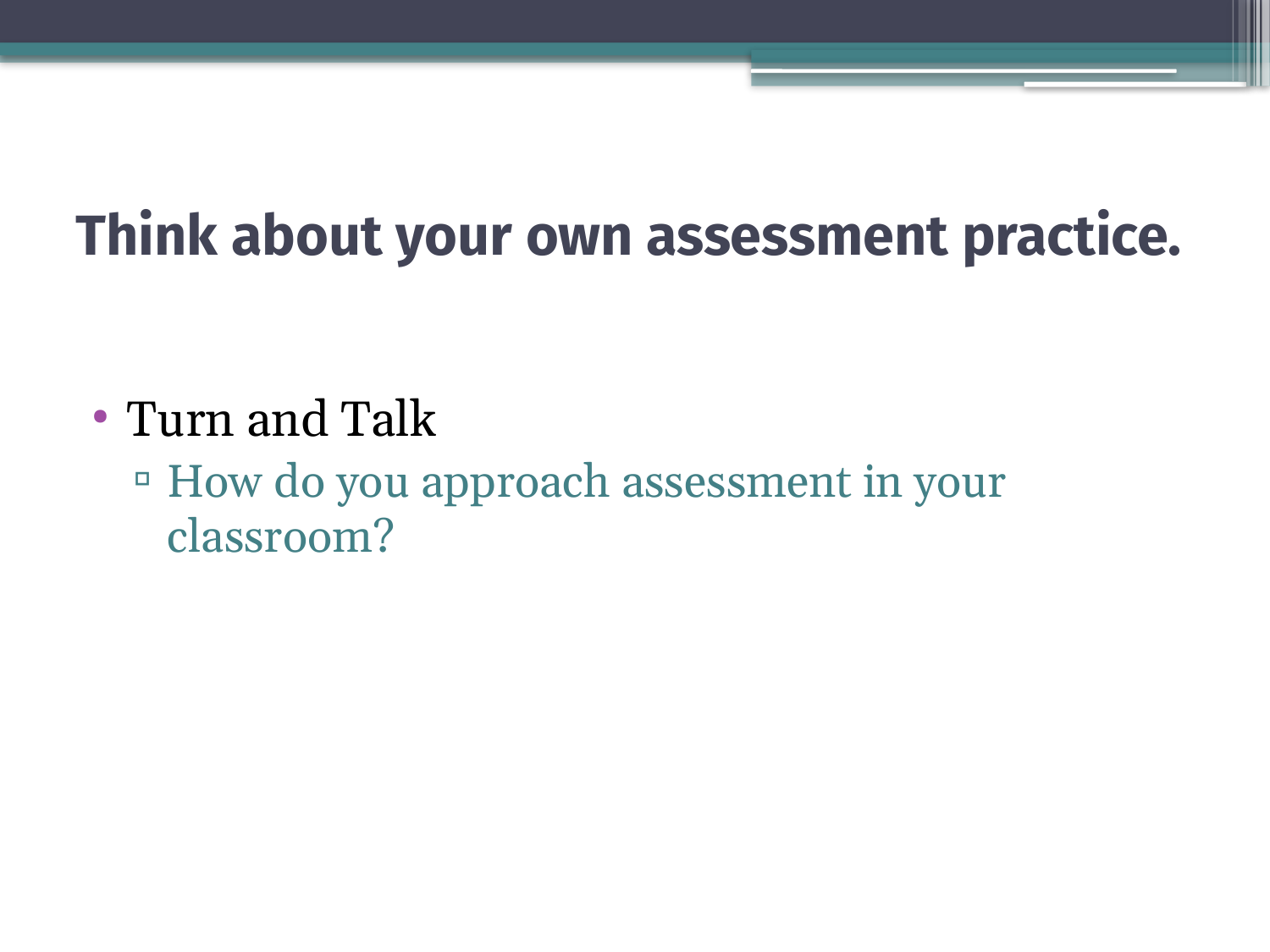

# Think about your own assessment practice.
Turn and Talk
How do you approach assessment in your classroom?